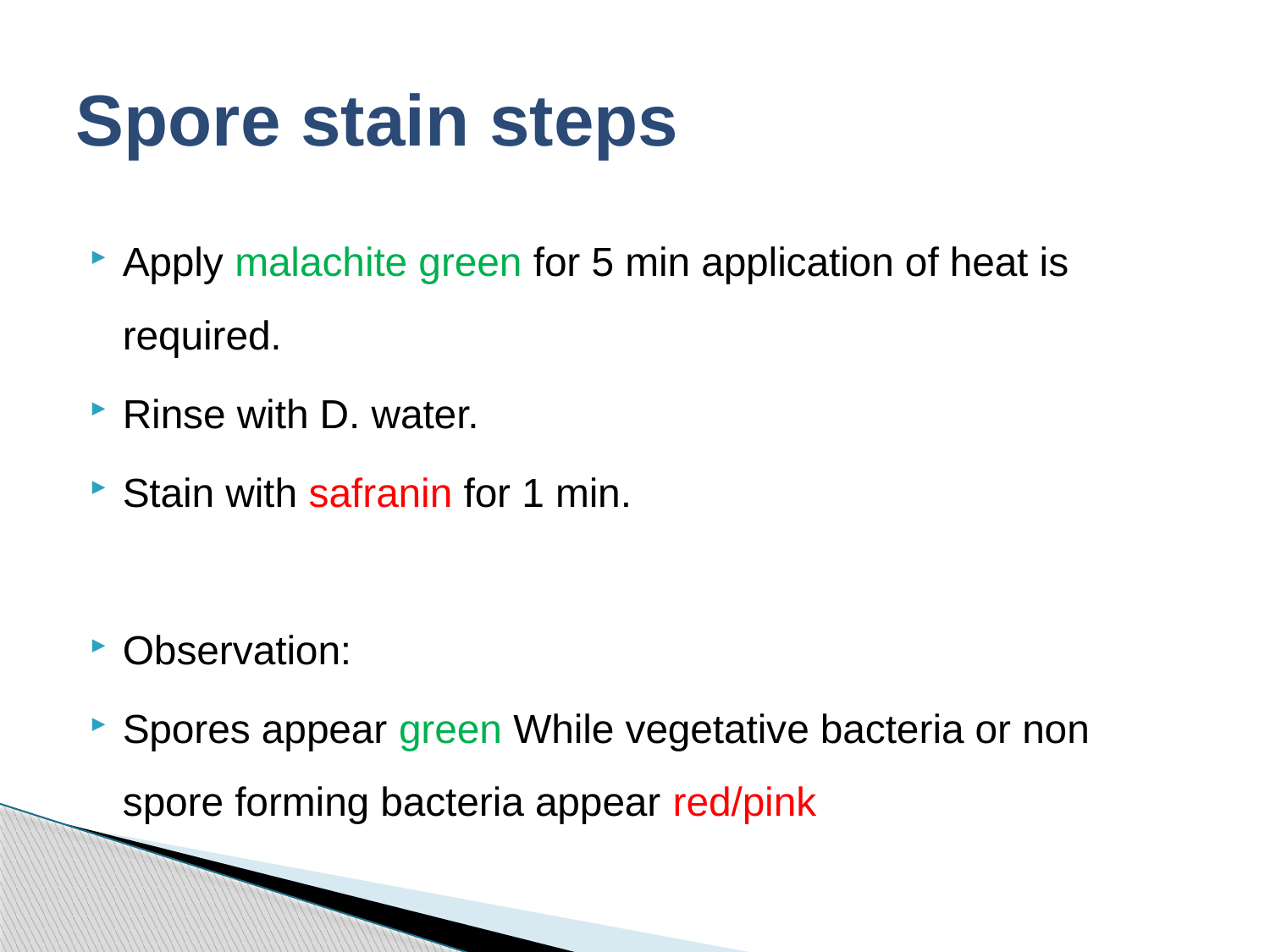

# Spore stain steps
Apply malachite green for 5 min application of heat is required.
Rinse with D. water.
Stain with safranin for 1 min.

Observation:
Spores appear green While vegetative bacteria or non spore forming bacteria appear red/pink